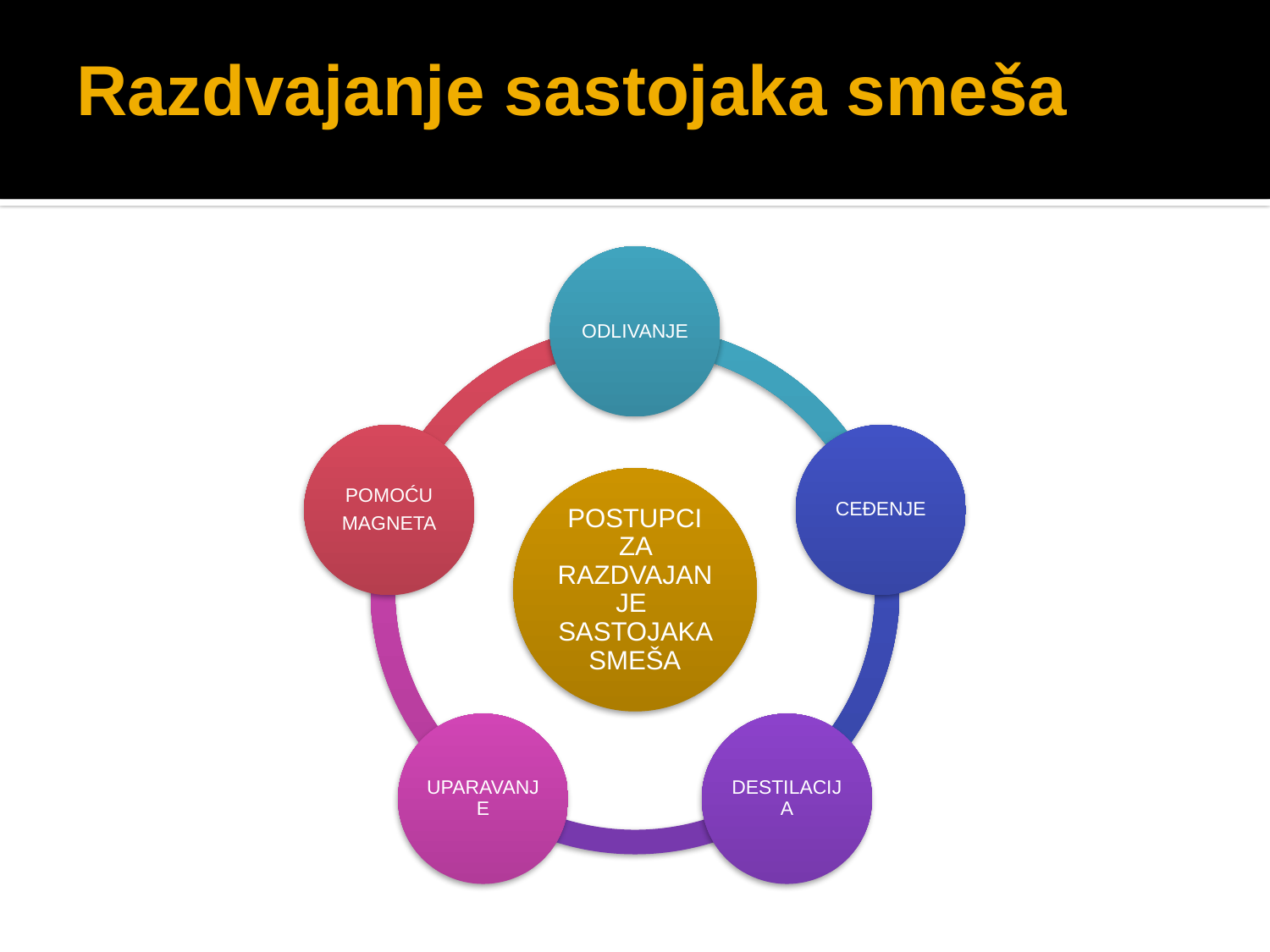

# Razdvajanje sastojaka smeša
POSTUPCI ZA RAZDVAJANJE  SASTOJAKA SMEŠA
ODLIVANJE
CEĐENJE
DESTILACIJA
UPARAVANJE
POMOĆU
MAGNETA